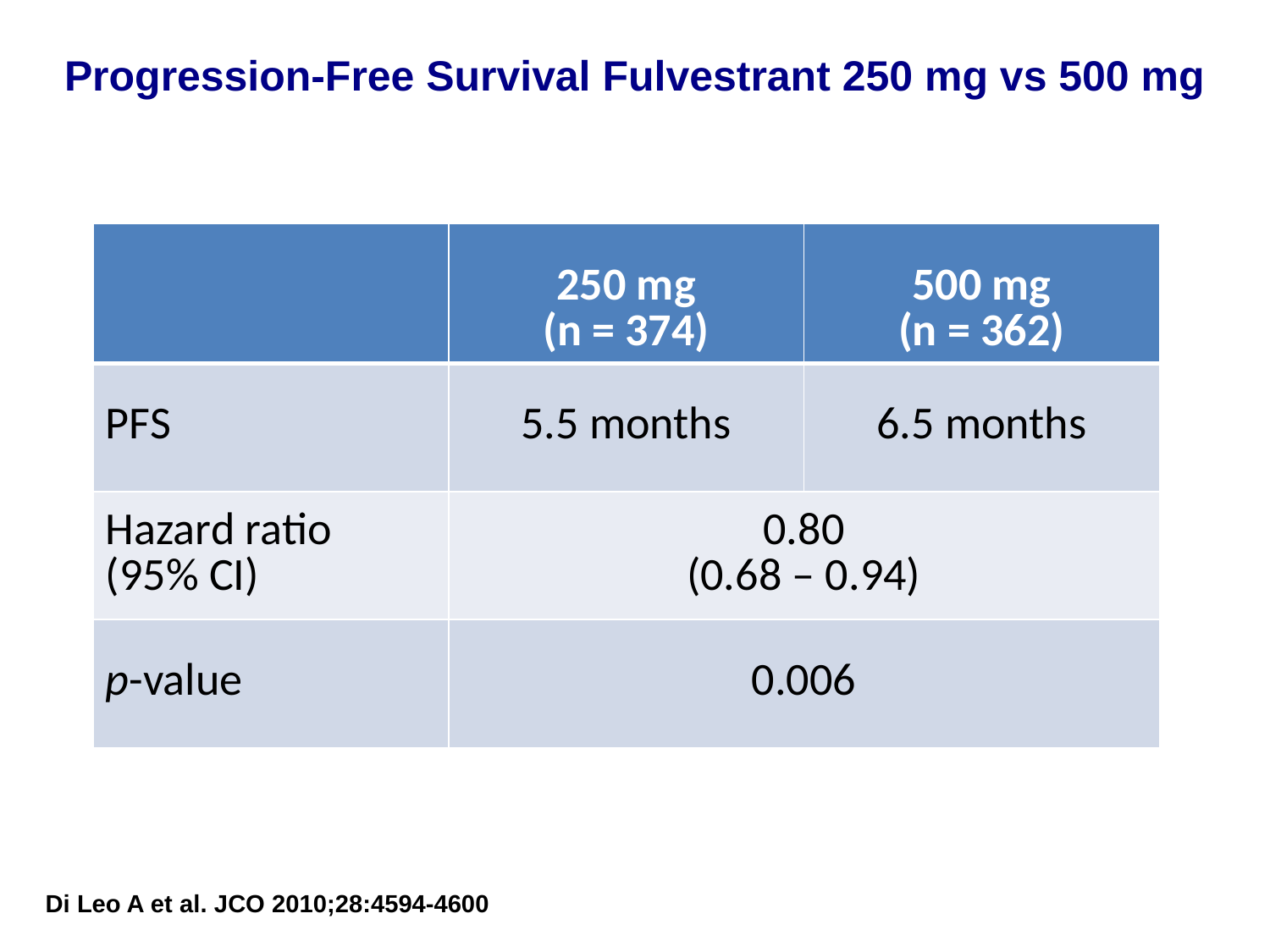

Progression-Free Survival Fulvestrant 250 mg vs 500 mg
|  | 250 mg (n = 374) | 500 mg (n = 362) |
| --- | --- | --- |
| PFS | 5.5 months | 6.5 months |
| Hazard ratio (95% CI) | 0.80 (0.68 – 0.94) |  |
| p-value | 0.006 |  |
Di Leo A et al. JCO 2010;28:4594-4600